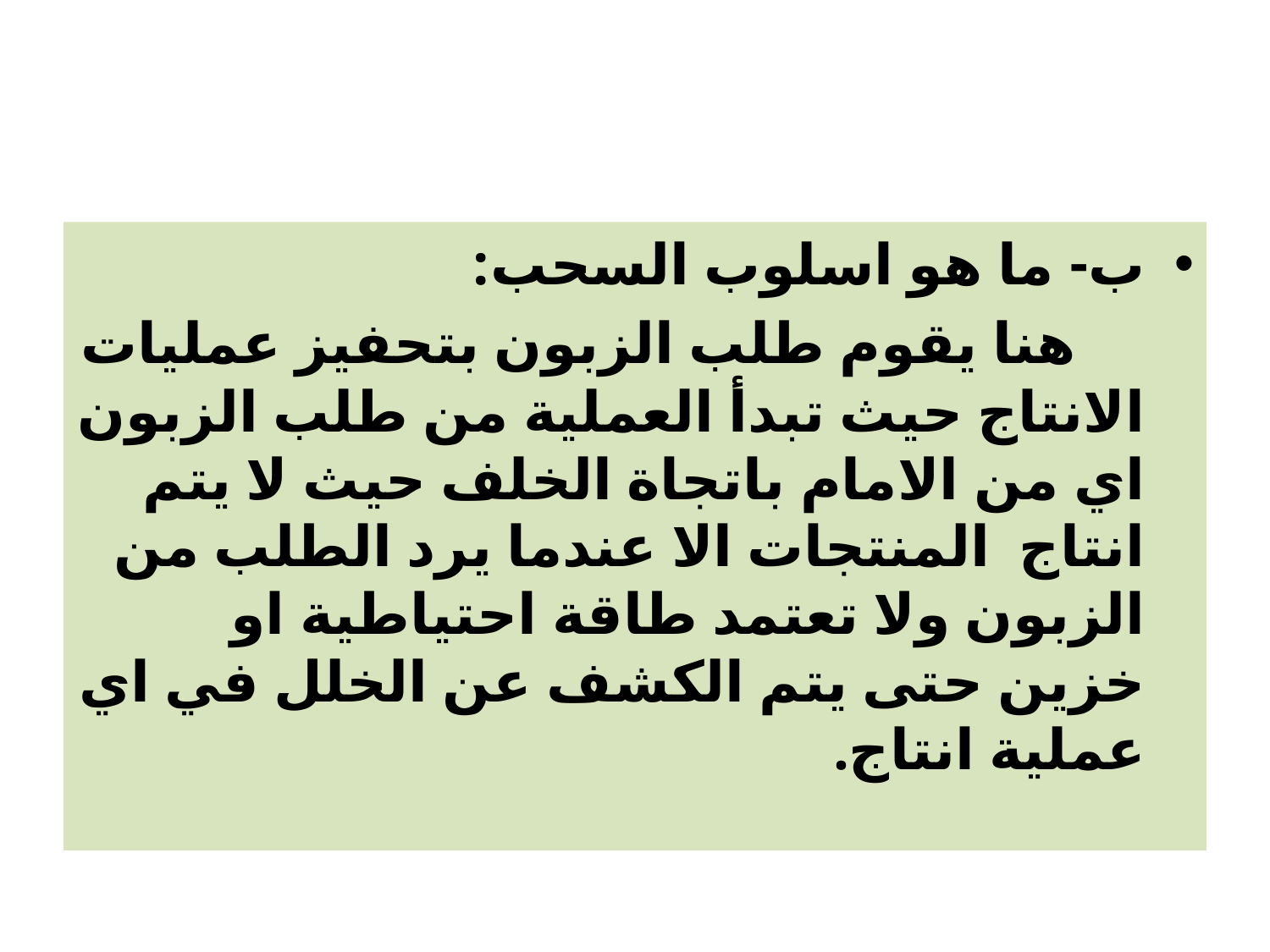

#
ب- ما هو اسلوب السحب:
        هنا يقوم طلب الزبون بتحفيز عمليات الانتاج حيث تبدأ العملية من طلب الزبون اي من الامام باتجاة الخلف حيث لا يتم انتاج  المنتجات الا عندما يرد الطلب من الزبون ولا تعتمد طاقة احتياطية او خزين حتى يتم الكشف عن الخلل في اي عملية انتاج.